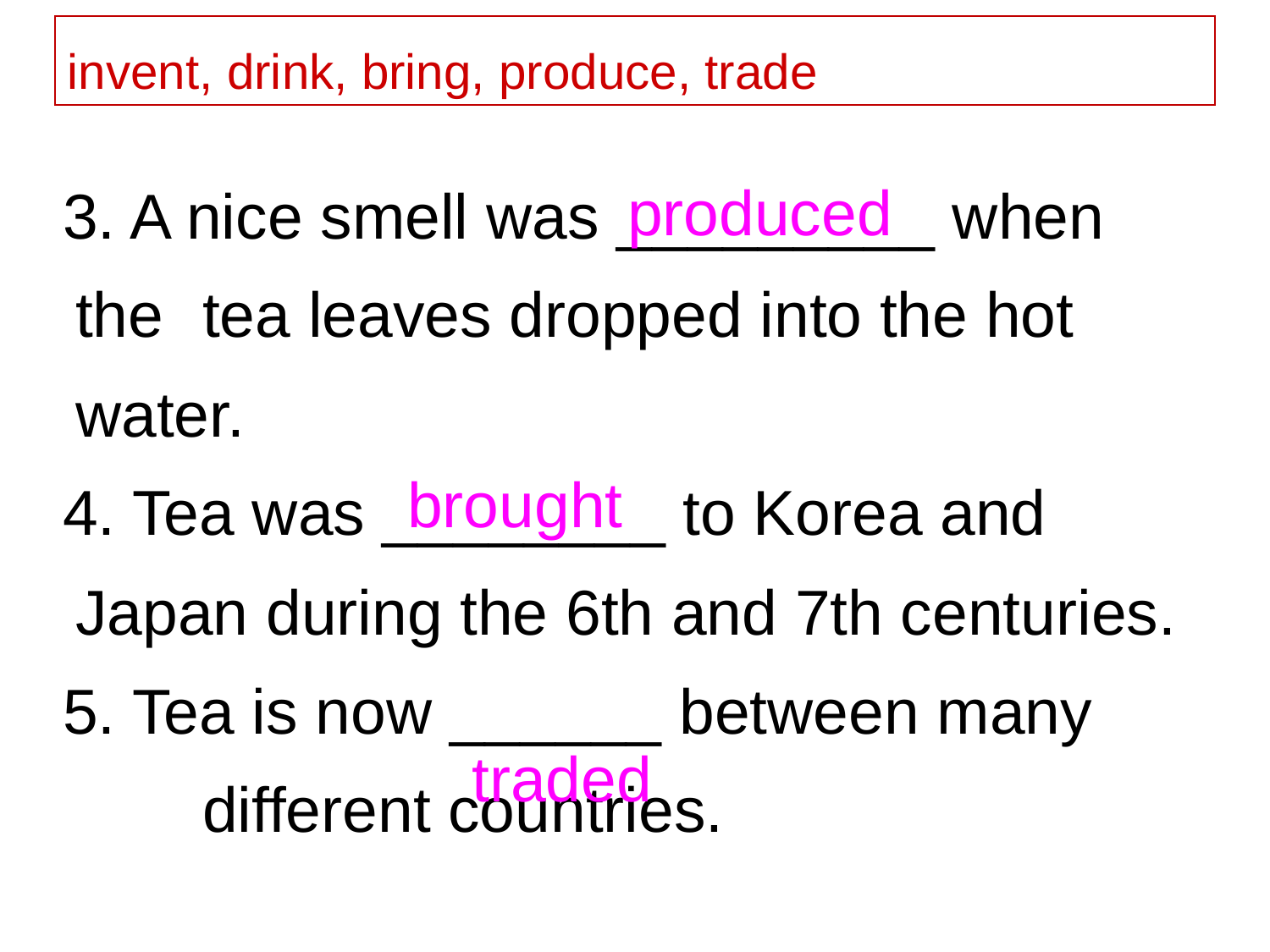

invent, drink, bring, produce, trade
3. A nice smell was _________ when the 	tea leaves dropped into the hot water.
4. Tea was ________ to Korea and 	Japan during the 6th and 7th centuries.
5. Tea is now ______ between many 	different countries.
produced
brought
traded